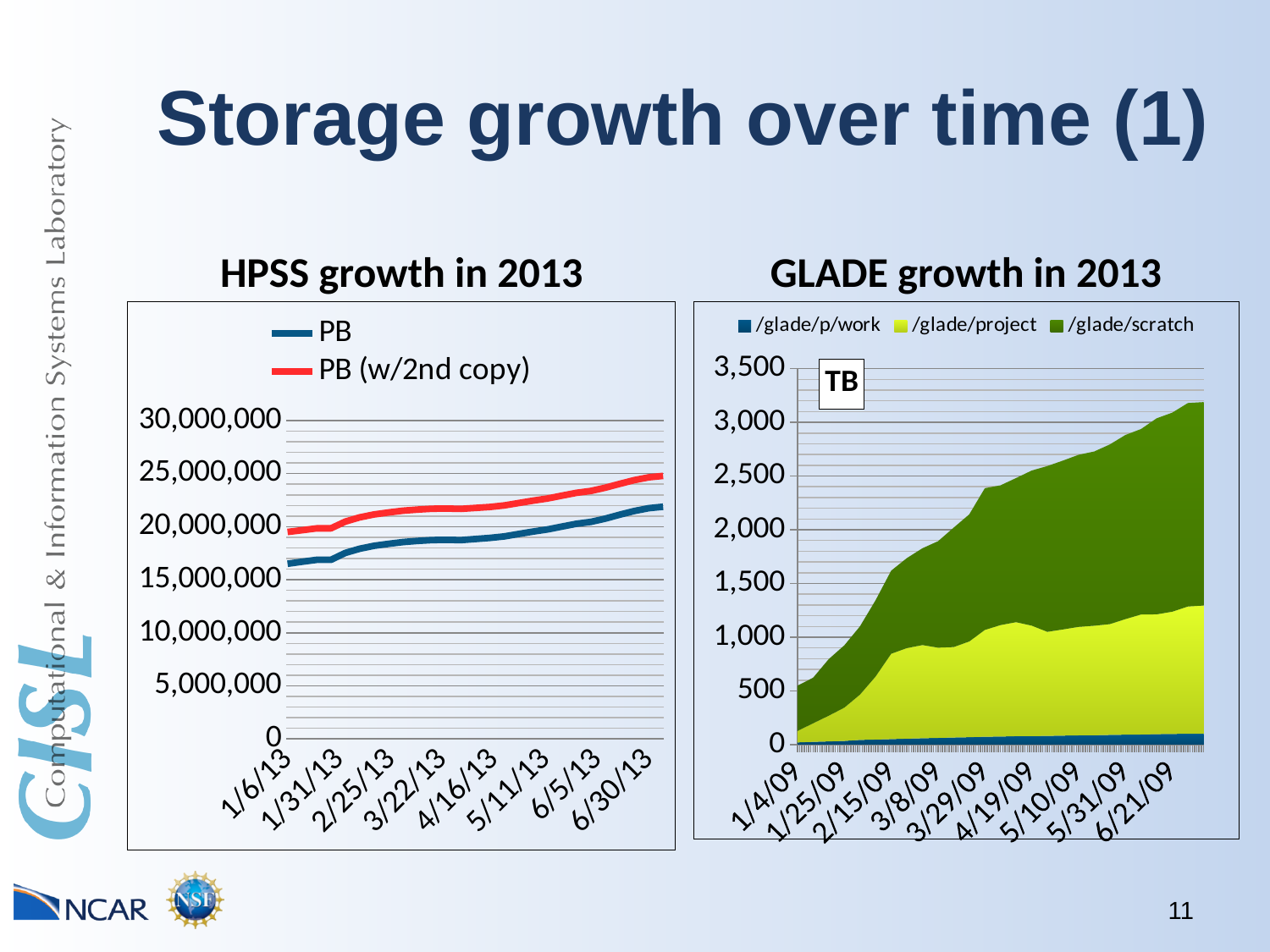

# Storage growth over time (1)
HPSS growth in 2013
GLADE growth in 2013

### Chart

| Category |  |  |
|---|---|---|
| 41280.0 | 16505524.444 | 19501542.292 |
| 41287.0 | 16696629.6887 | 19665234.6129 |
| 41294.0 | 16875361.3296 | 19837211.0058 |
| 41301.0 | 16875361.3296 | 19837211.0058 |
| 41308.0 | 17527140.2446 | 20481662.2407 |
| 41315.0 | 17923348.0281 | 20877362.8128 |
| 41322.0 | 18199851.8895 | 21153861.0695 |
| 41329.0 | 18386627.6467 | 21340602.7972 |
| 41336.0 | 18550450.7822 | 21504425.9336 |
| 41343.0 | 18655821.1232 | 21609729.0377 |
| 41350.0 | 18737508.4801 | 21688900.8262 |
| 41357.0 | 18759143.4295 | 21706382.8295 |
| 41364.0 | 18730612.8005 | 21675096.3531 |
| 41371.0 | 18836320.2328 | 21765883.0494 |
| 41378.0 | 18939625.2244 | 21856250.4251 |
| 41385.0 | 19082071.9589 | 21998695.3265 |
| 41392.0 | 19311696.9268 | 22226037.4608 |
| 41399.0 | 19539202.9154 | 22453543.1977 |
| 41406.0 | 19738325.5993 | 22652665.8012 |
| 41413.0 | 20009408.3927 | 22923748.5298 |
| 41420.0 | 20270543.8244 | 23184749.0129 |
| 41427.0 | 20451133.3837 | 23365328.1275 |
| 41434.0 | 20758414.2953 | 23672043.0645 |
| 41441.0 | 21127950.2922 | 24034903.0777 |
| 41448.0 | 21474732.437 | 24381668.9001 |
| 41455.0 | 21740407.0742 | 24647329.2585 |
| 41462.0 | 21875487.2032 | 24782401.5 |

### Chart

| Category | /glade/p/work | /glade/project | /glade/scratch |
|---|---|---|---|
| 39817.0 | 20.8872129917145 | 106.434423446655 | 421.2369385957718 |
| 39824.0 | 25.8494529724121 | 172.721722602844 | 423.944213986397 |
| 39831.0 | 29.8387500047684 | 238.963343143463 | 526.599298357964 |
| 39838.0 | 34.4766176939011 | 310.2415162324908 | 579.481149077415 |
| 39845.0 | 44.08237147331238 | 421.11723279953 | 635.288411617279 |
| 39852.0 | 47.0124824047089 | 586.179996371269 | 710.128029227257 |
| 39859.0 | 51.4233094453812 | 793.978160262108 | 773.878383278847 |
| 39866.0 | 55.1737959384918 | 843.2601217031479 | 837.253453731537 |
| 39873.0 | 59.2185429334641 | 867.592653512955 | 901.030712366104 |
| 39880.0 | 62.53899109363559 | 840.20011651516 | 990.3079127073288 |
| 39887.0 | 66.3961099386215 | 841.79107260704 | 1111.25497412682 |
| 39894.0 | 68.9361324310303 | 891.668628692627 | 1182.19939208031 |
| 39901.0 | 73.45249629020688 | 993.949013710022 | 1319.47642827034 |
| 39908.0 | 75.0948321819305 | 1037.39967787266 | 1300.86841285229 |
| 39915.0 | 78.44822013378138 | 1061.60622346401 | 1341.43744659424 |
| 39922.0 | 78.85708153247826 | 1028.67470812798 | 1443.37764298916 |
| 39929.0 | 81.4135541915894 | 968.770580172539 | 1542.79126226902 |
| 39936.0 | 84.1115266084671 | 988.250112891197 | 1571.08553898335 |
| 39943.0 | 86.4535830020905 | 1009.8063429594 | 1601.39072930813 |
| 39950.0 | 87.43119764328 | 1019.32675051689 | 1621.21683084965 |
| 39957.0 | 90.2069430351257 | 1031.21969139576 | 1672.21310222149 |
| 39964.0 | 92.4800548553467 | 1075.8591953516 | 1713.99984586239 |
| 39971.0 | 94.00878918170928 | 1117.21824705601 | 1726.43283069134 |
| 39978.0 | 97.4505044221878 | 1115.40498459339 | 1824.13768339157 |
| 39985.0 | 99.727242231369 | 1137.51944029331 | 1852.8770378828 |
| 39992.0 | 100.52474462986 | 1185.05932796001 | 1894.03392422199 |
| 39999.0 | 101.992176294327 | 1192.80472314358 | 1893.57207596302 |
11